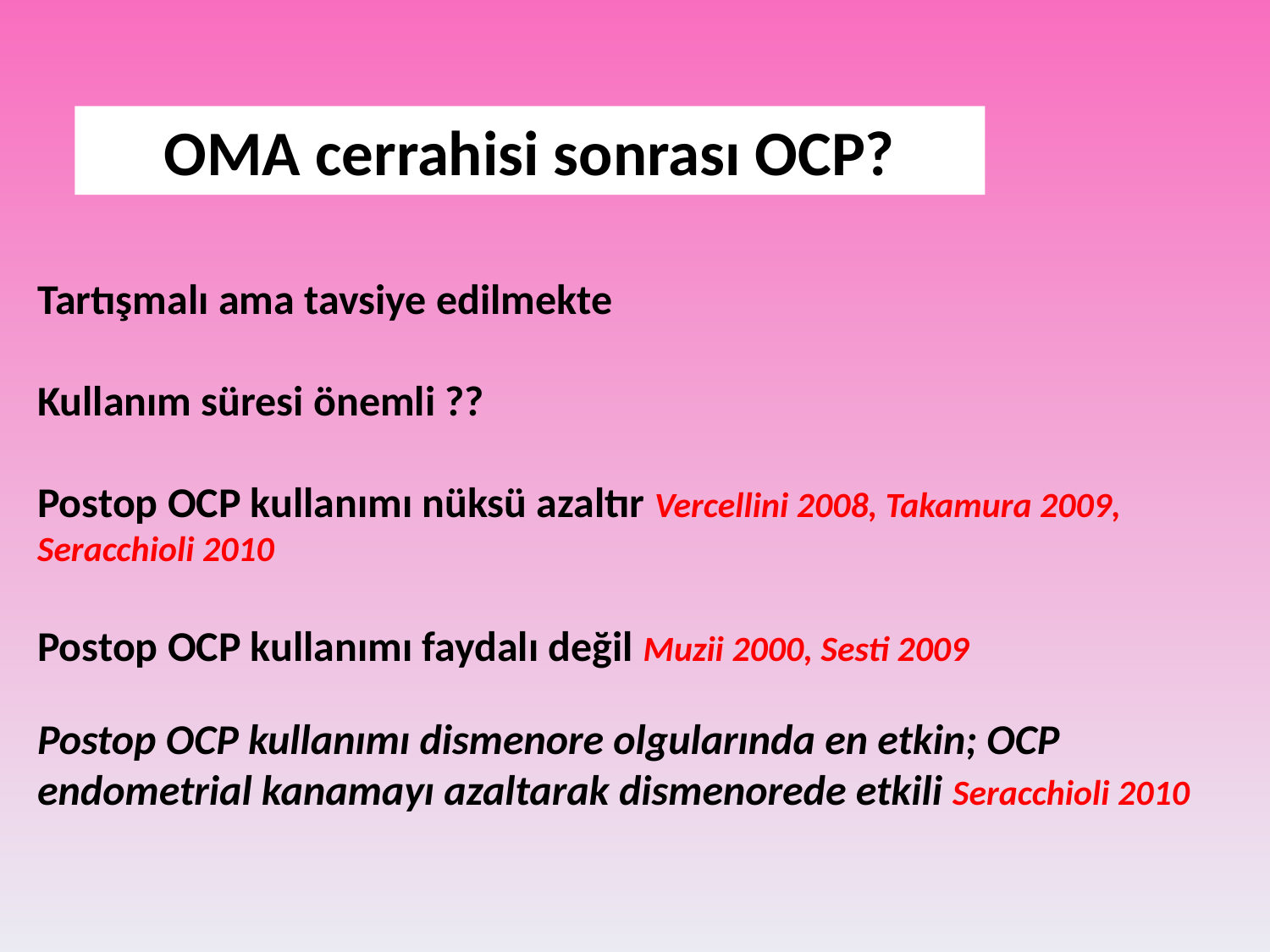

OMA cerrahisi sonrası OCP?
Tartışmalı ama tavsiye edilmekte

Kullanım süresi önemli ??

Postop OCP kullanımı nüksü azaltır Vercellini 2008, Takamura 2009, Seracchioli 2010

Postop OCP kullanımı faydalı değil Muzii 2000, Sesti 2009

Postop OCP kullanımı dismenore olgularında en etkin; OCP endometrial kanamayı azaltarak dismenorede etkili Seracchioli 2010